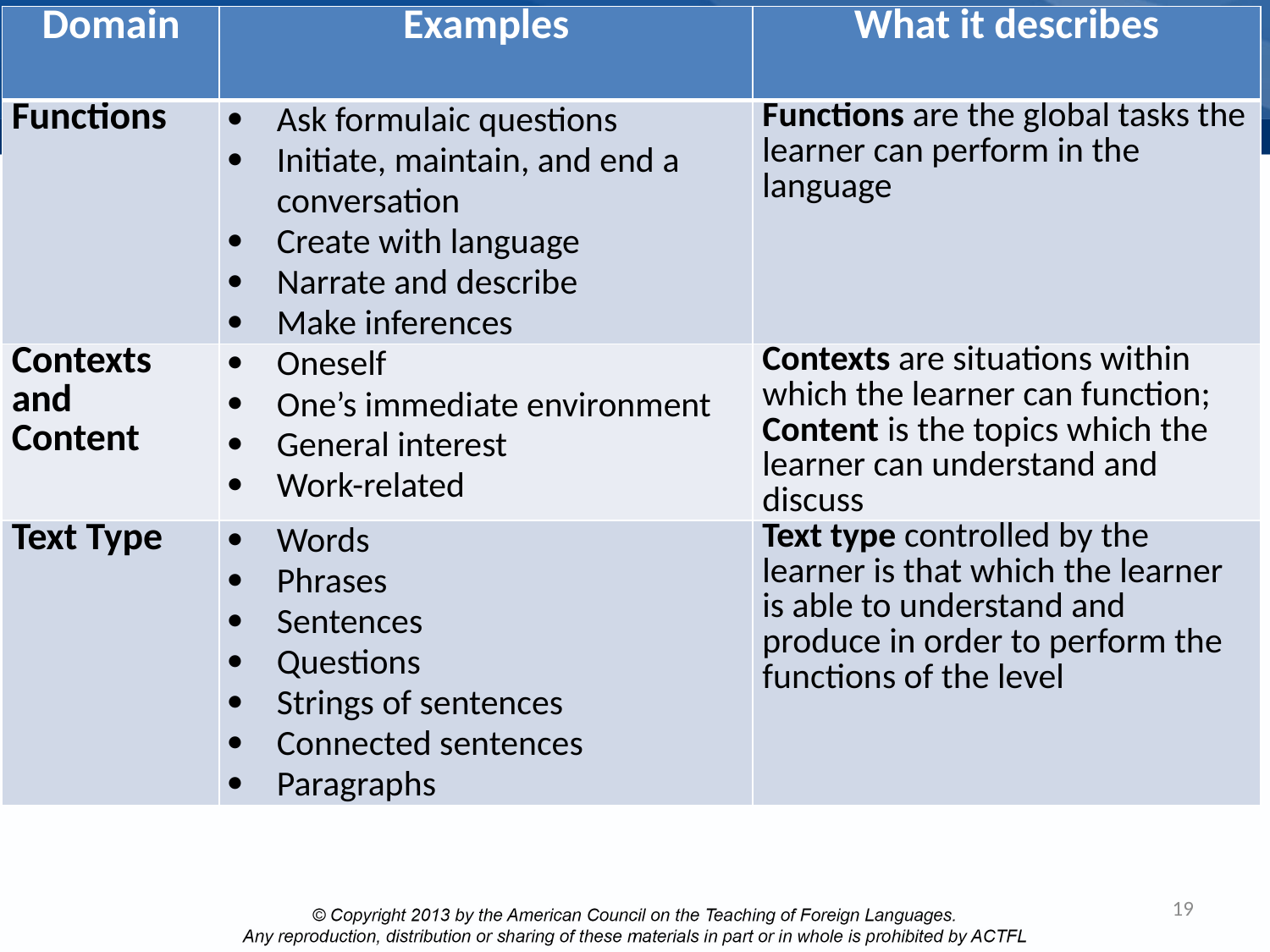

| Domain | Examples | What it describes |
| --- | --- | --- |
| Functions | Ask formulaic questions Initiate, maintain, and end a conversation Create with language Narrate and describe Make inferences | Functions are the global tasks the learner can perform in the language |
| Contexts and Content | Oneself One’s immediate environment General interest Work-related | Contexts are situations within which the learner can function; Content is the topics which the learner can understand and discuss |
| Text Type | Words Phrases Sentences Questions Strings of sentences Connected sentences Paragraphs | Text type controlled by the learner is that which the learner is able to understand and produce in order to perform the functions of the level |
19